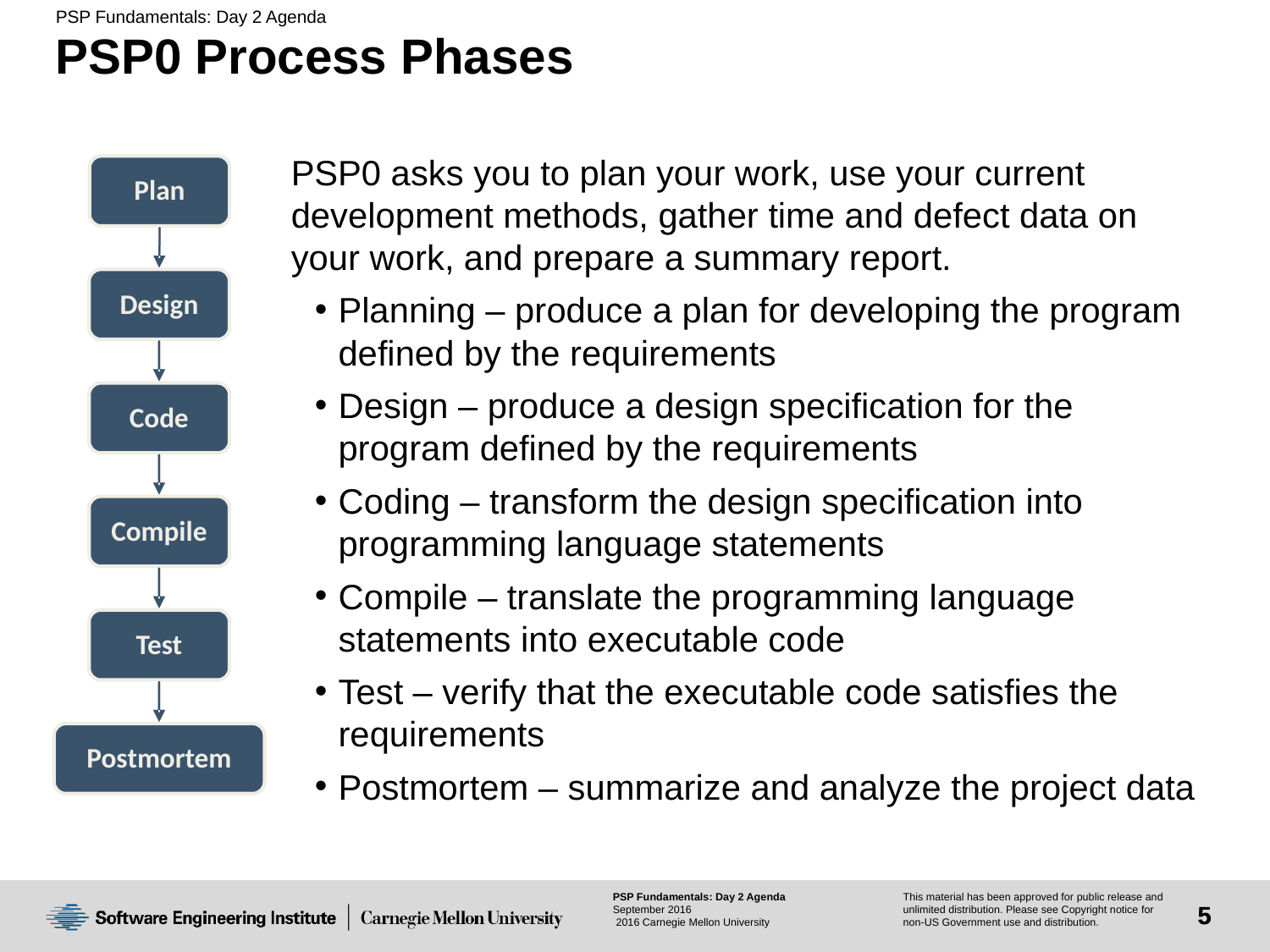

# PSP0 Process Phases
PSP0 asks you to plan your work, use your current development methods, gather time and defect data on your work, and prepare a summary report.
Planning – produce a plan for developing the program defined by the requirements
Design – produce a design specification for the program defined by the requirements
Coding – transform the design specification into programming language statements
Compile – translate the programming language statements into executable code
Test – verify that the executable code satisfies the requirements
Postmortem – summarize and analyze the project data

Plan

Design

Code

Compile

Test

Postmortem